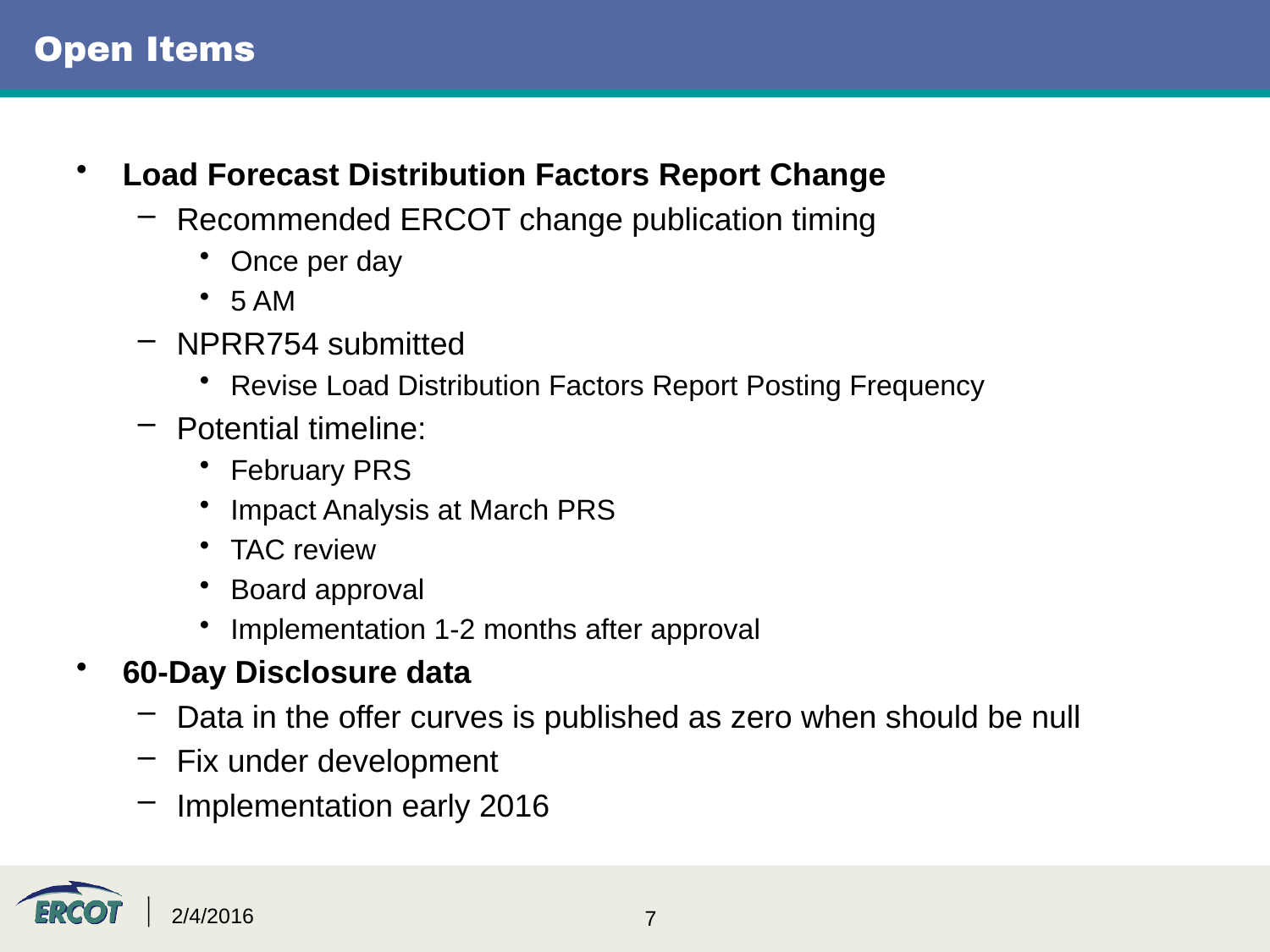

# Open Items
Load Forecast Distribution Factors Report Change
Recommended ERCOT change publication timing
Once per day
5 AM
NPRR754 submitted
Revise Load Distribution Factors Report Posting Frequency
Potential timeline:
February PRS
Impact Analysis at March PRS
TAC review
Board approval
Implementation 1-2 months after approval
60-Day Disclosure data
Data in the offer curves is published as zero when should be null
Fix under development
Implementation early 2016

2/4/2016